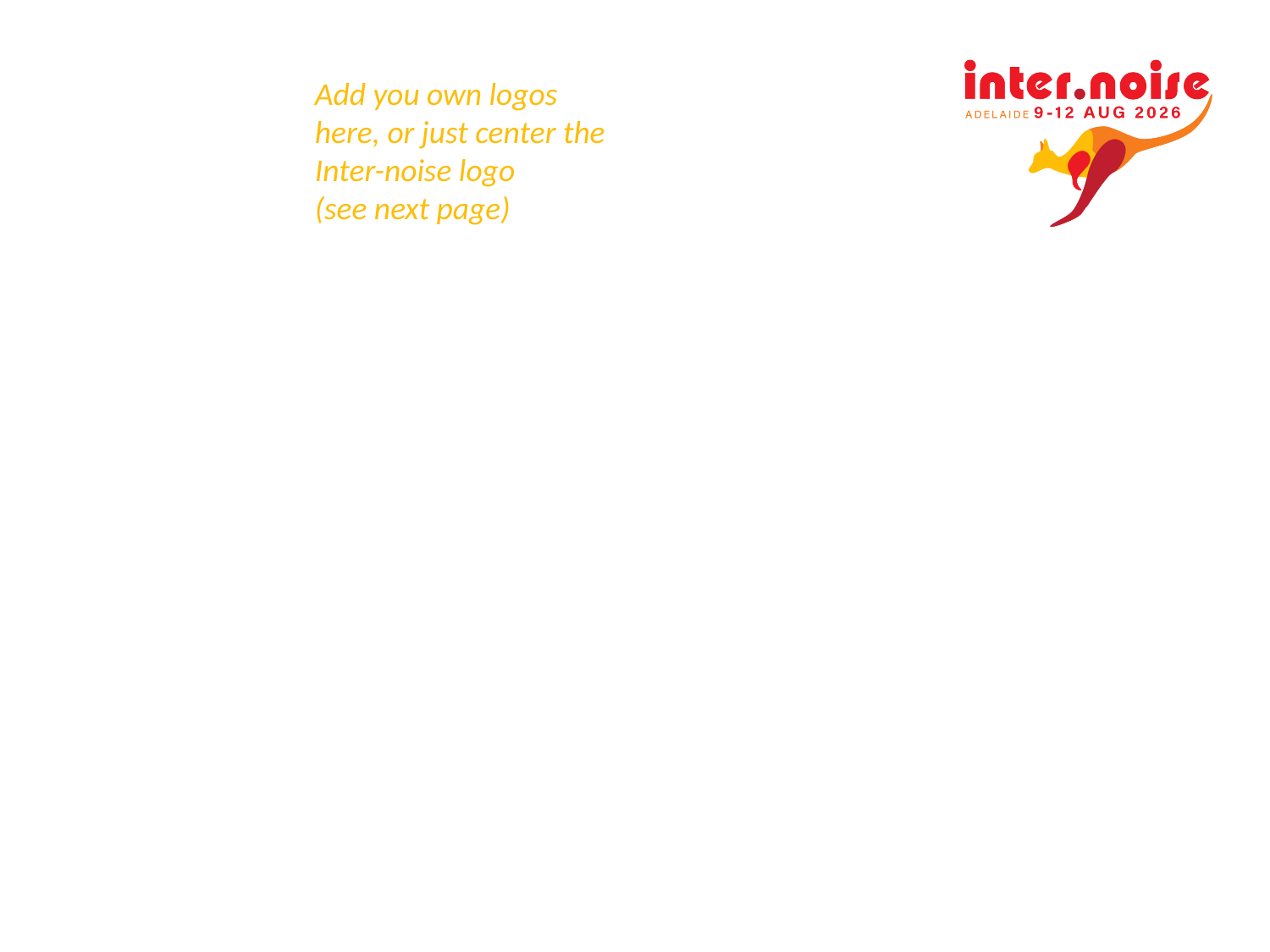

Add you own logos here, or just center the Inter-noise logo
(see next page)
#